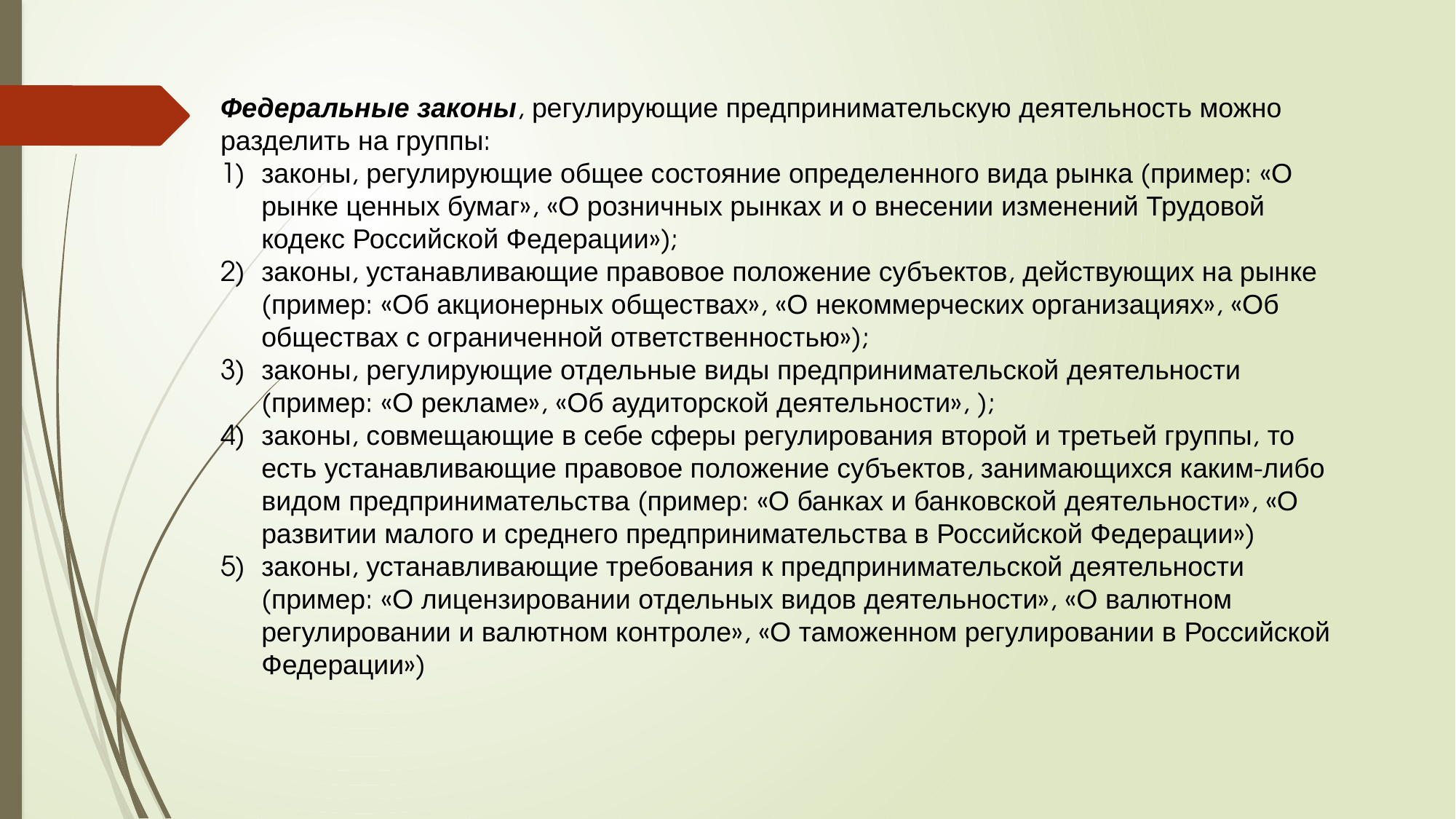

Федеральные законы, регулирующие предпринимательскую деятельность можно разделить на группы:
законы, регулирующие общее состояние определенного вида рынка (пример: «О рынке ценных бумаг», «О розничных рынках и о внесении изменений Трудовой кодекс Российской Федерации»);
законы, устанавливающие правовое положение субъектов, действующих на рынке (пример: «Об акционерных обществах», «О некоммерческих организациях», «Об обществах с ограниченной ответственностью»);
законы, регулирующие отдельные виды предпринимательской деятельности (пример: «О рекламе», «Об аудиторской деятельности», );
законы, совмещающие в себе сферы регулирования второй и третьей группы, то есть устанавливающие правовое положение субъектов, занимающихся каким-либо видом предпринимательства (пример: «О банках и банковской деятельности», «О развитии малого и среднего предпринимательства в Российской Федерации»)
законы, устанавливающие требования к предпринимательской деятельности (пример: «О лицензировании отдельных видов деятельности», «О валютном регулировании и валютном контроле», «О таможенном регулировании в Российской Федерации»)